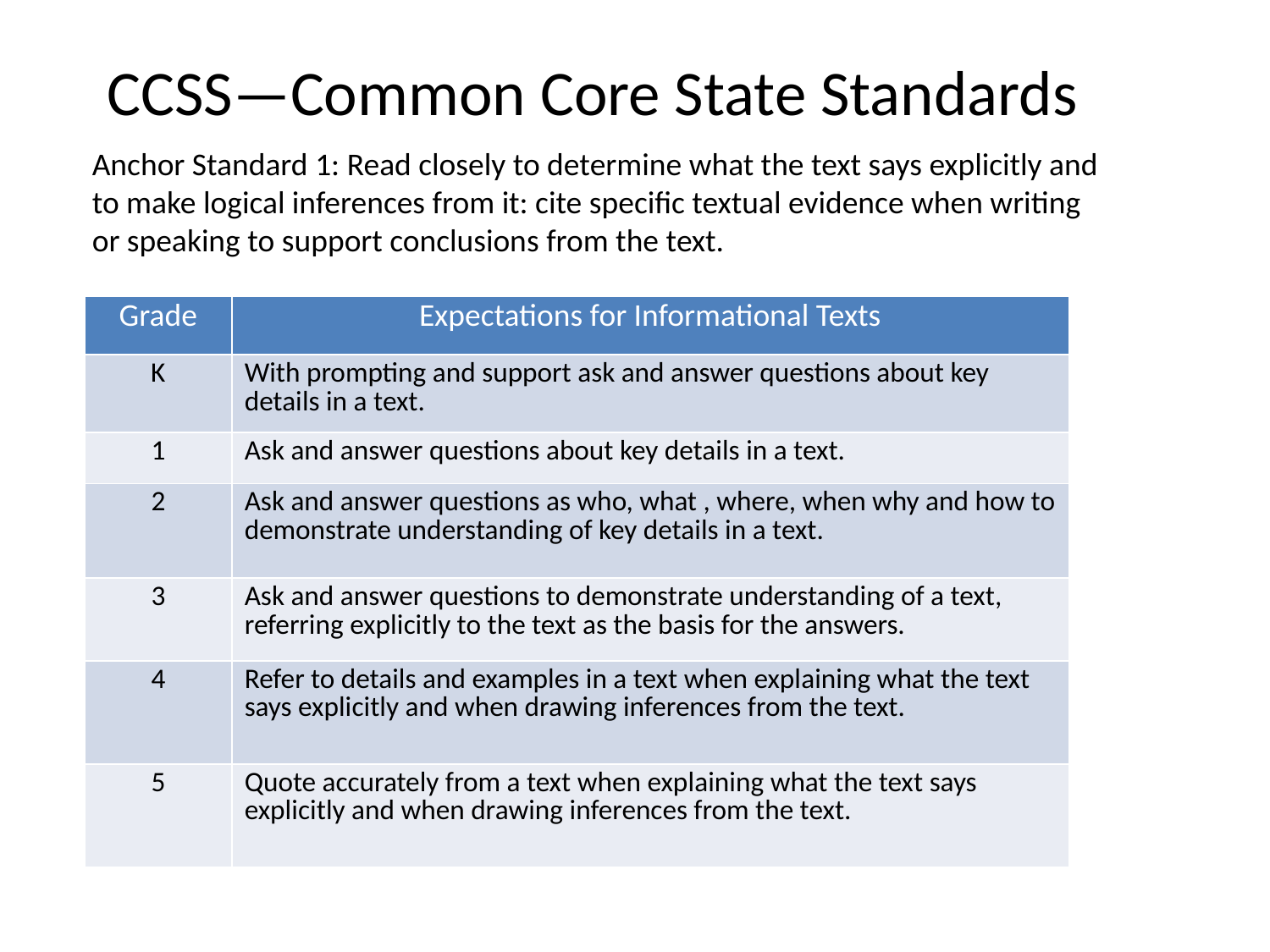

# CCSS—Common Core State Standards
Anchor Standard 1: Read closely to determine what the text says explicitly and to make logical inferences from it: cite specific textual evidence when writing or speaking to support conclusions from the text.

| Grade | Expectations for Informational Texts |
| --- | --- |
| K | With prompting and support ask and answer questions about key details in a text. |
| 1 | Ask and answer questions about key details in a text. |
| 2 | Ask and answer questions as who, what , where, when why and how to demonstrate understanding of key details in a text. |
| 3 | Ask and answer questions to demonstrate understanding of a text, referring explicitly to the text as the basis for the answers. |
| 4 | Refer to details and examples in a text when explaining what the text says explicitly and when drawing inferences from the text. |
| 5 | Quote accurately from a text when explaining what the text says explicitly and when drawing inferences from the text. |